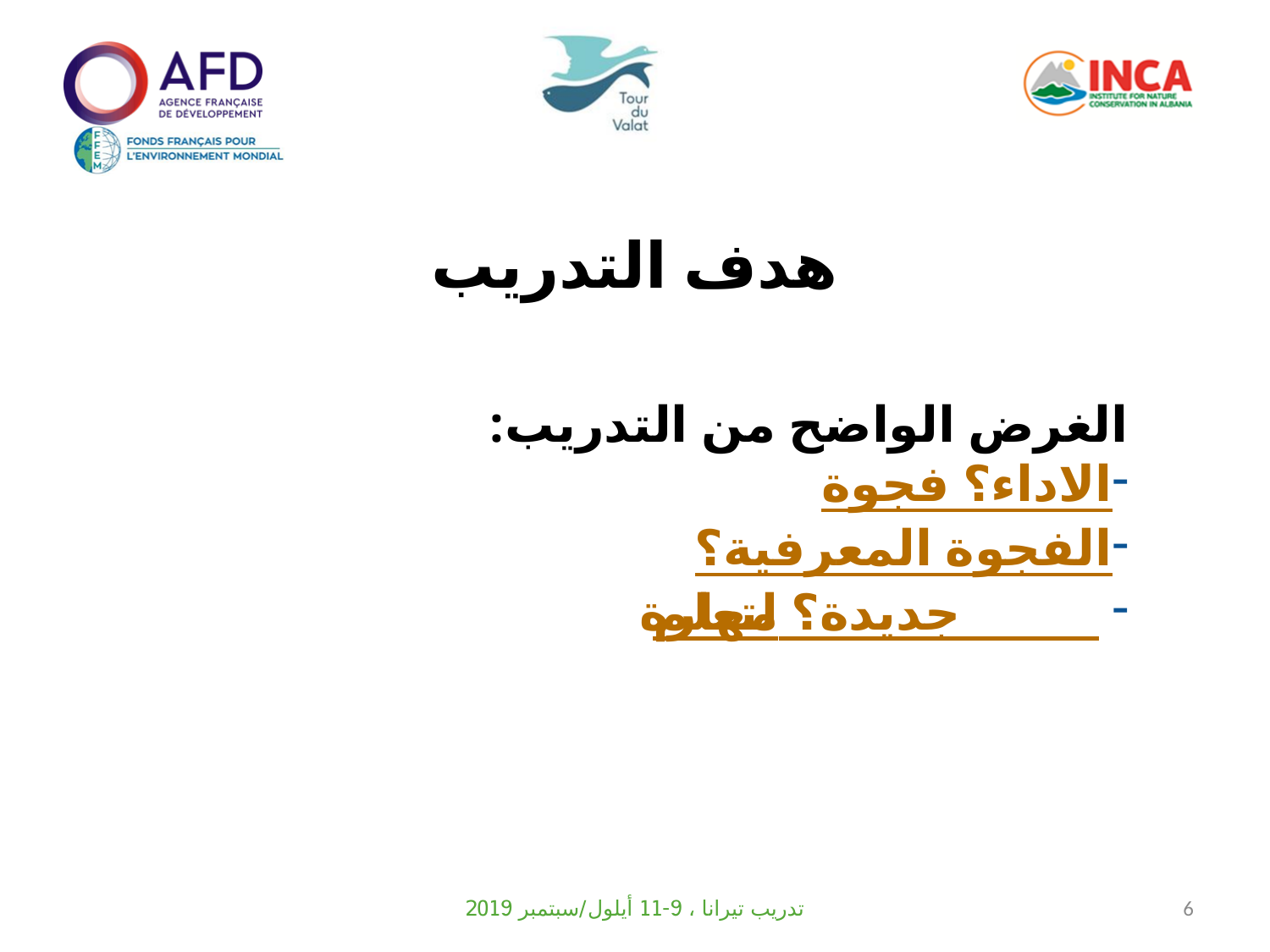

هدف التدريب
الغرض الواضح من التدريب:
فجوة الاداء؟
الفجوة المعرفية؟
لتعلم مهارة جديدة؟

تدريب تيرانا ، 9-11 أيلول/سبتمبر 2019
6